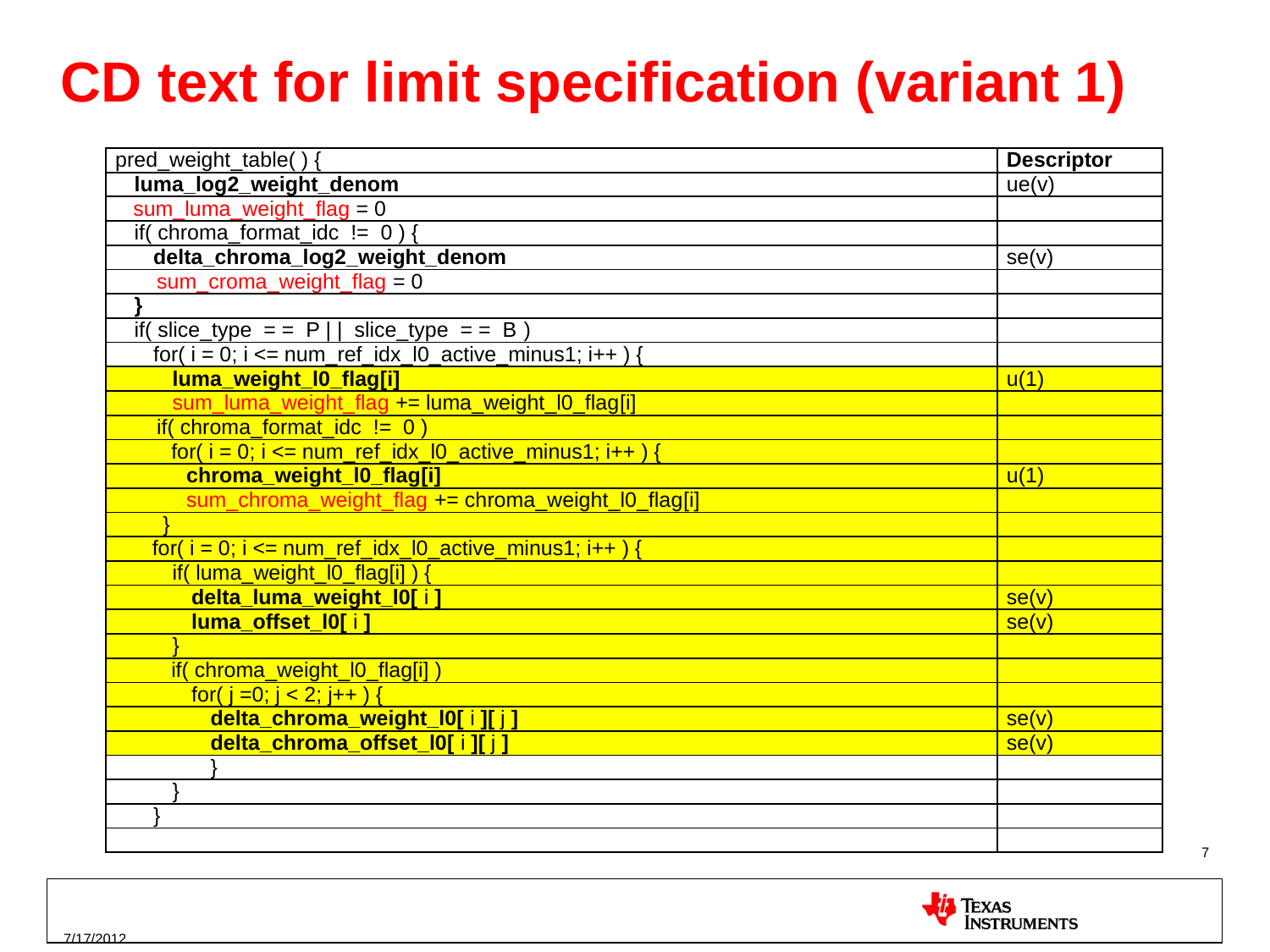

CD text for limit specification (variant 1)
| pred\_weight\_table( ) { | Descriptor |
| --- | --- |
| luma\_log2\_weight\_denom | ue(v) |
| sum\_luma\_weight\_flag = 0 |  |
| if( chroma\_format\_idc != 0 ) { |  |
| delta\_chroma\_log2\_weight\_denom | se(v) |
| sum\_croma\_weight\_flag = 0 |  |
| } |  |
| if( slice\_type = = P | | slice\_type = = B ) |  |
| for( i = 0; i <= num\_ref\_idx\_l0\_active\_minus1; i++ ) { |  |
| luma\_weight\_l0\_flag[i] | u(1) |
| sum\_luma\_weight\_flag += luma\_weight\_l0\_flag[i] |  |
| if( chroma\_format\_idc != 0 ) |  |
| for( i = 0; i <= num\_ref\_idx\_l0\_active\_minus1; i++ ) { |  |
| chroma\_weight\_l0\_flag[i] | u(1) |
| sum\_chroma\_weight\_flag += chroma\_weight\_l0\_flag[i] |  |
| } |  |
| for( i = 0; i <= num\_ref\_idx\_l0\_active\_minus1; i++ ) { |  |
| if( luma\_weight\_l0\_flag[i] ) { |  |
| delta\_luma\_weight\_l0[ i ] | se(v) |
| luma\_offset\_l0[ i ] | se(v) |
| } |  |
| if( chroma\_weight\_l0\_flag[i] ) |  |
| for( j =0; j < 2; j++ ) { |  |
| delta\_chroma\_weight\_l0[ i ][ j ] | se(v) |
| delta\_chroma\_offset\_l0[ i ][ j ] | se(v) |
| } |  |
| } |  |
| } |  |
|  |  |
7
7/17/2012